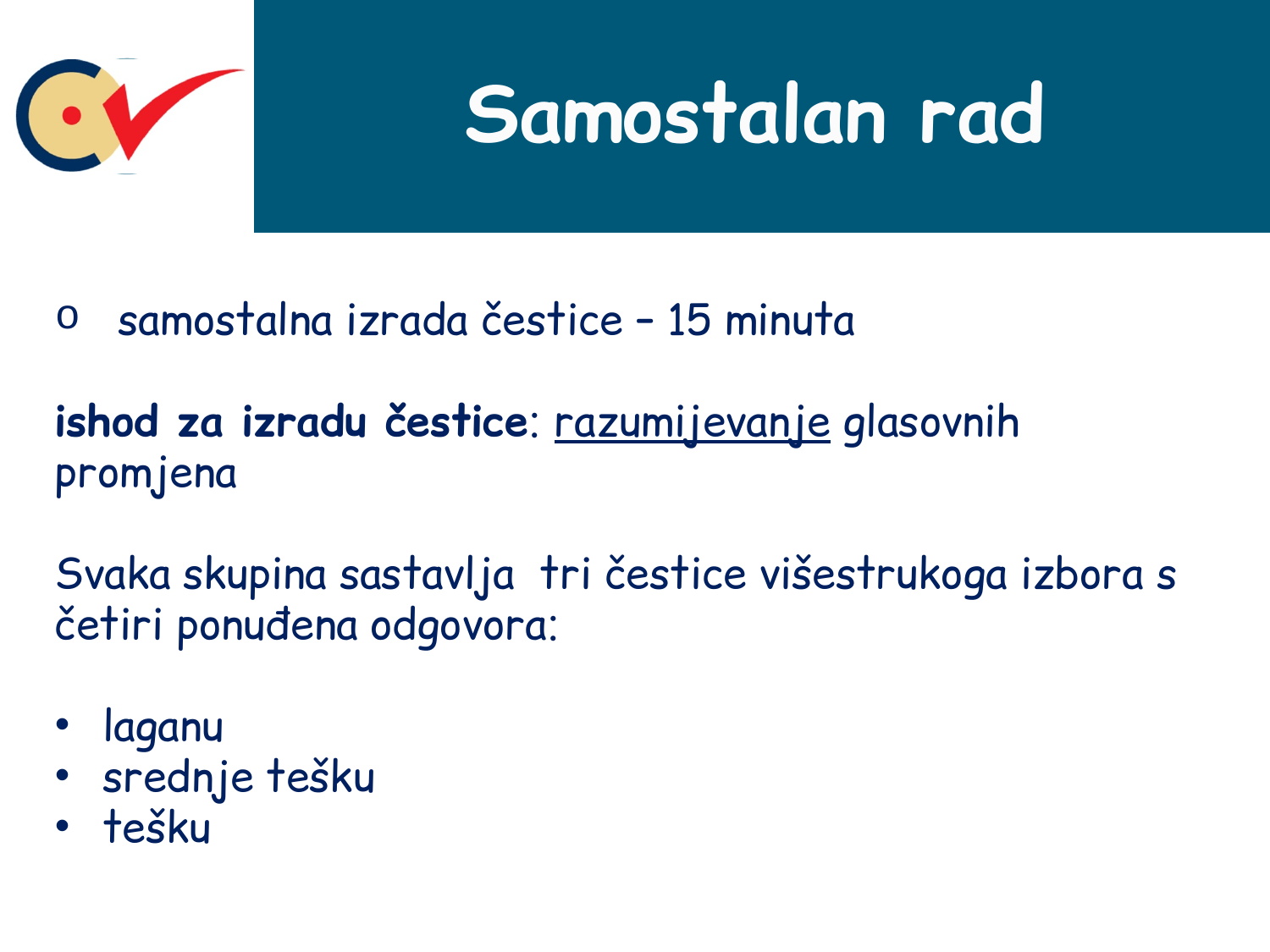

# Samostalan rad
samostalna izrada čestice – 15 minuta

ishod za izradu čestice: razumijevanje glasovnih promjena

Svaka skupina sastavlja  tri čestice višestrukoga izbora s četiri ponuđena odgovora:

laganu
srednje tešku
tešku